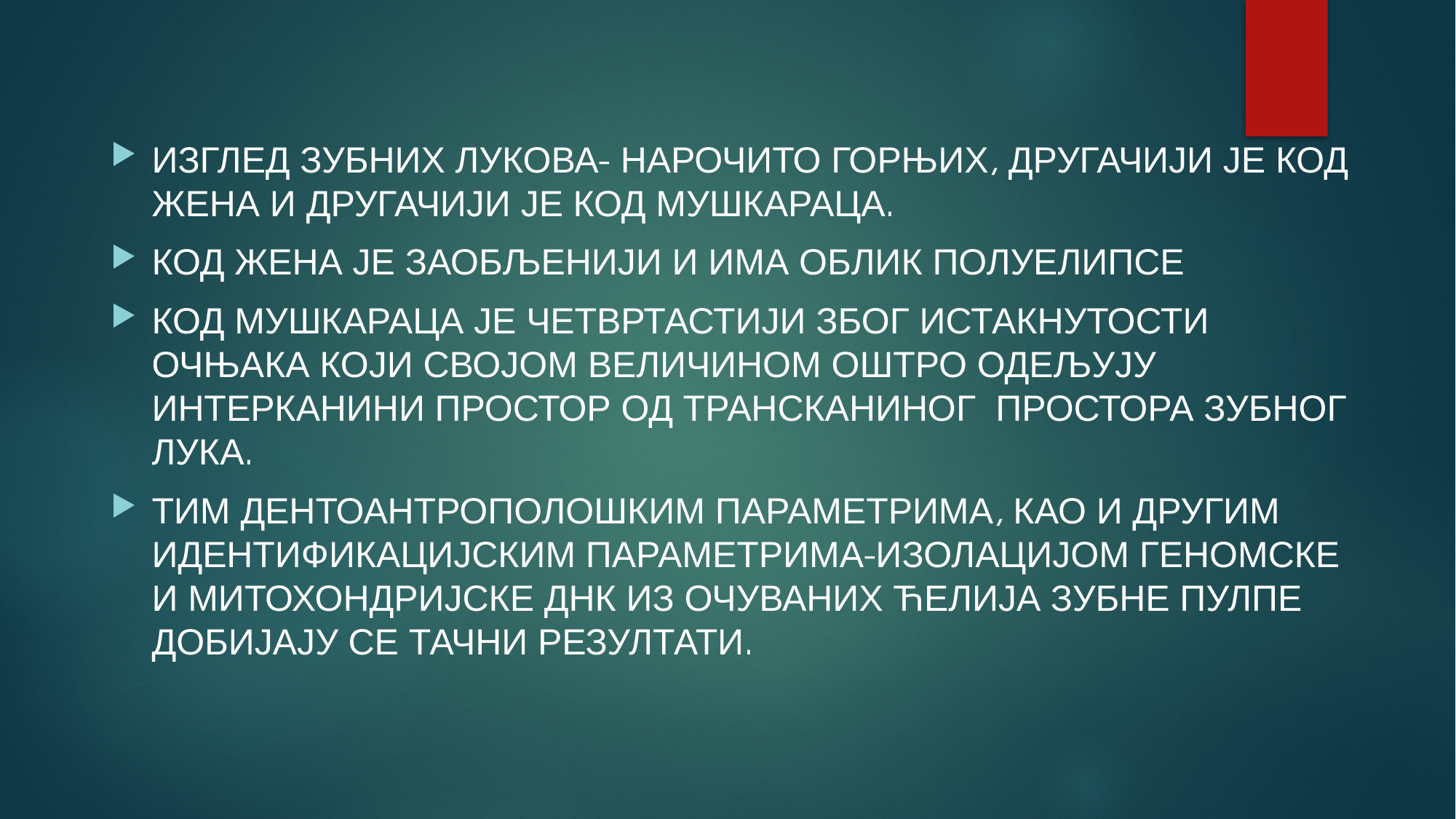

ИЗГЛЕД ЗУБНИХ ЛУКОВА- НАРОЧИТО ГОРЊИХ, ДРУГАЧИЈИ ЈЕ КОД ЖЕНА И ДРУГАЧИЈИ ЈЕ КОД МУШКАРАЦА.
КОД ЖЕНА ЈЕ ЗАОБЉЕНИЈИ И ИМА ОБЛИК ПОЛУЕЛИПСЕ
КОД МУШКАРАЦА ЈЕ ЧЕТВРТАСТИЈИ ЗБОГ ИСТАКНУТОСТИ ОЧЊАКА КОЈИ СВОЈОМ ВЕЛИЧИНОМ ОШТРО ОДЕЉУЈУ ИНТЕРКАНИНИ ПРОСТОР ОД ТРАНСКАНИНОГ  ПРОСТОРА ЗУБНОГ ЛУКА.
ТИМ ДЕНТОАНТРОПОЛОШКИМ ПАРАМЕТРИМА, КАО И ДРУГИМ ИДЕНТИФИКАЦИЈСКИМ ПАРАМЕТРИМА-ИЗОЛАЦИЈОМ ГЕНОМСКЕ И МИТОХОНДРИЈСКЕ ДНК ИЗ ОЧУВАНИХ ЋЕЛИЈА ЗУБНЕ ПУЛПЕ ДОБИЈАЈУ СЕ ТАЧНИ РЕЗУЛТАТИ.